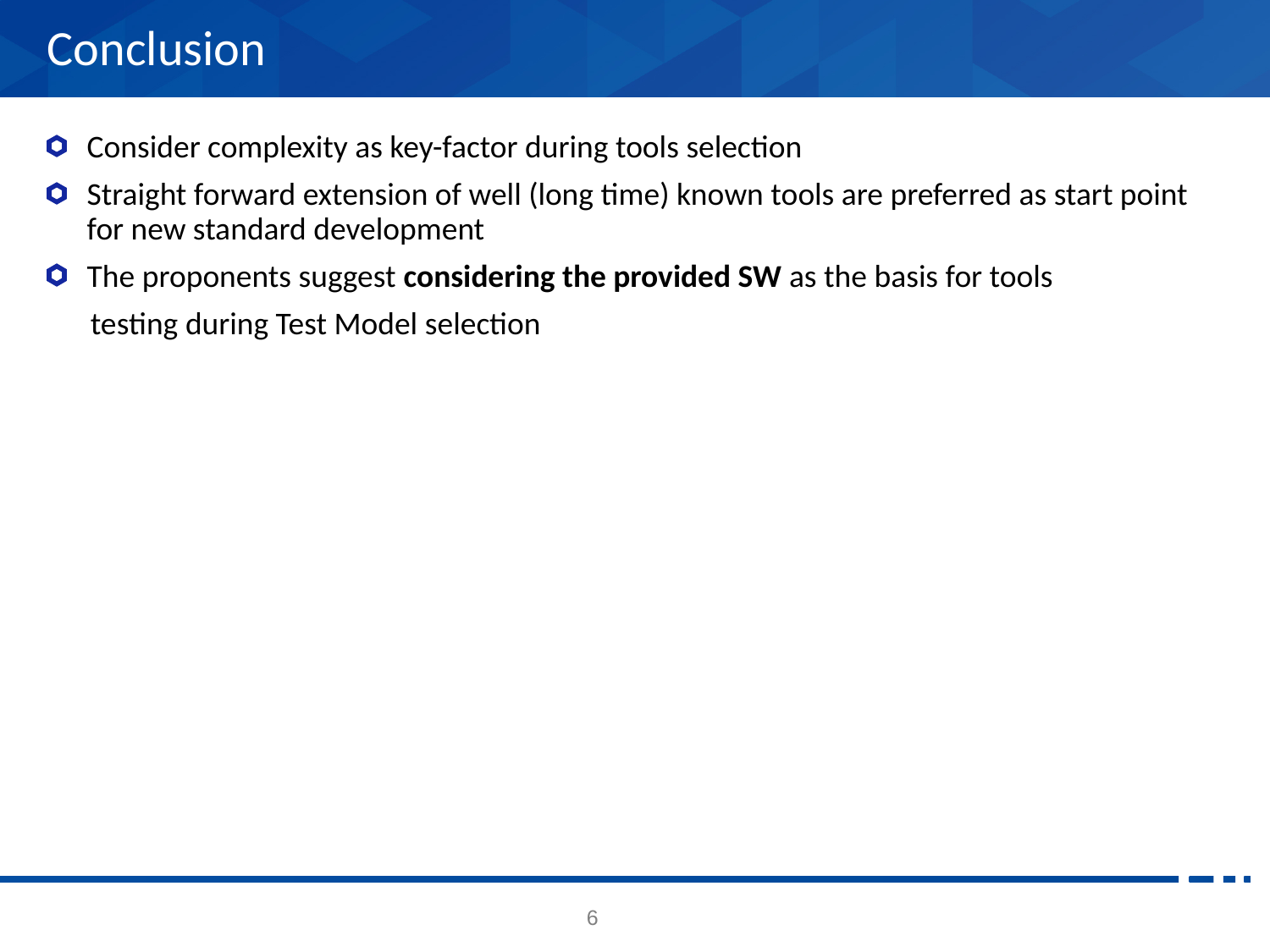

# Conclusion
Consider complexity as key-factor during tools selection
Straight forward extension of well (long time) known tools are preferred as start point for new standard development
The proponents suggest considering the provided SW as the basis for tools
      testing during Test Model selection